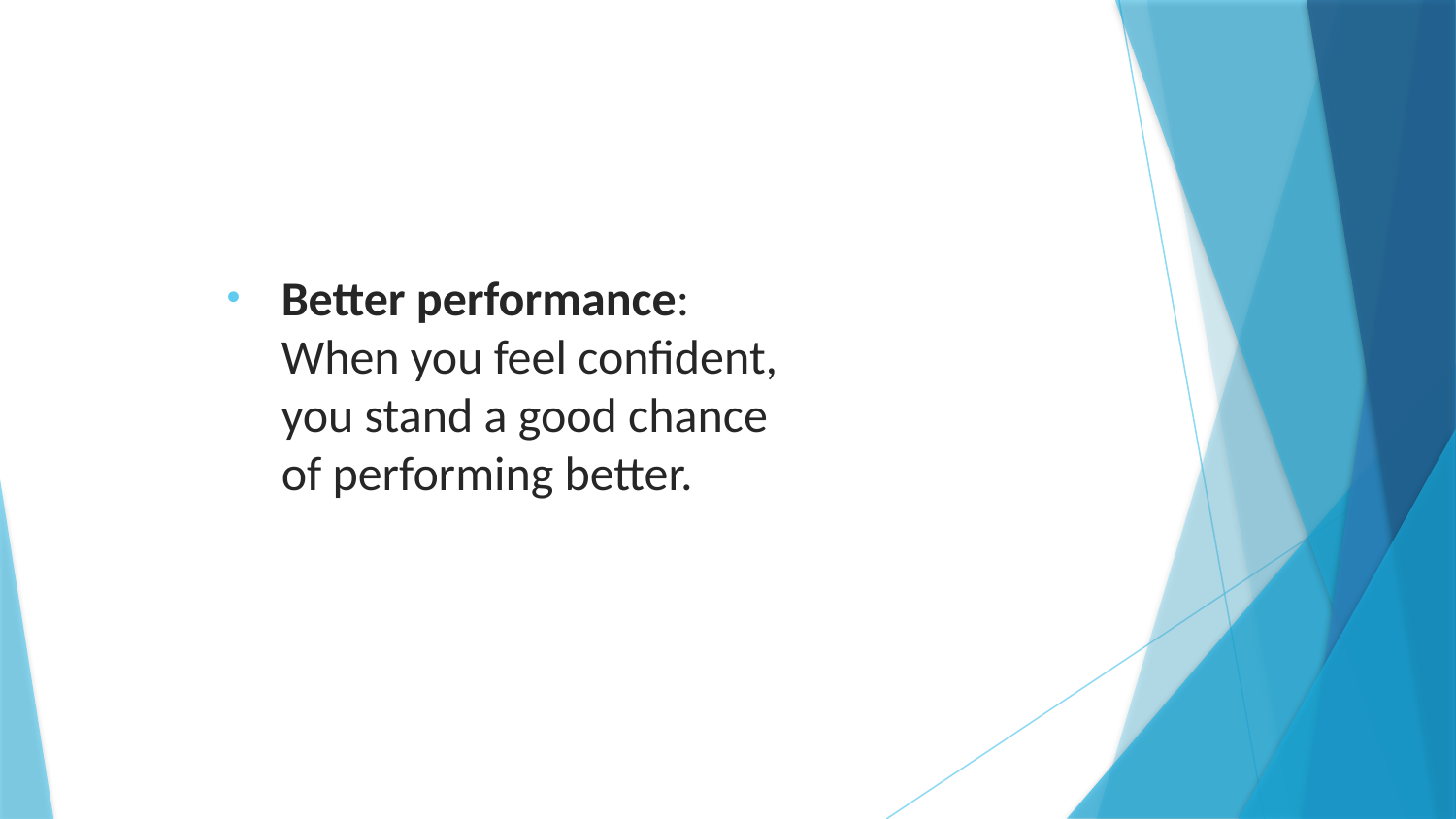

Better performance: When you feel confident, you stand a good chance of performing better.